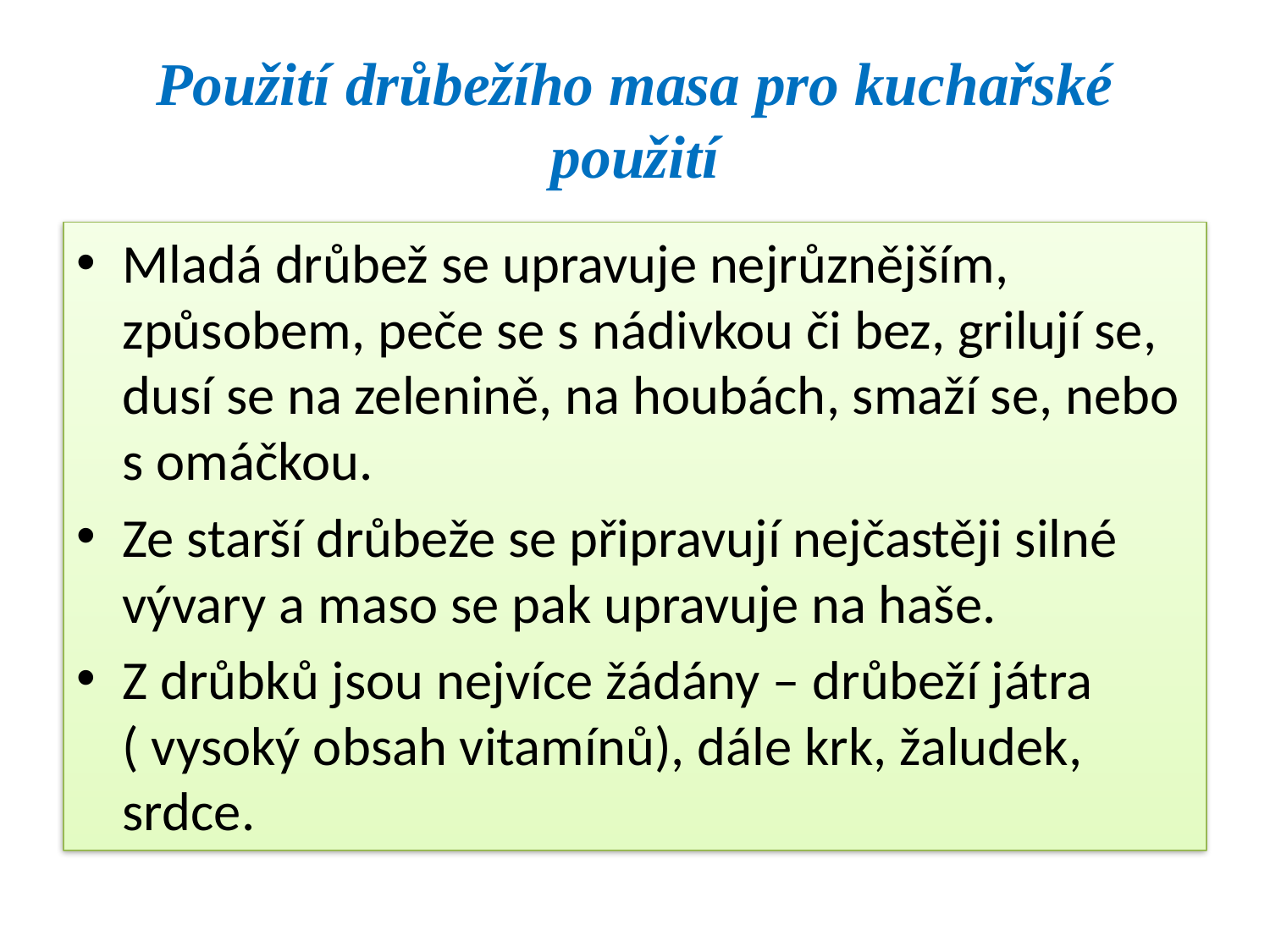

# Použití drůbežího masa pro kuchařské použití
Mladá drůbež se upravuje nejrůznějším, způsobem, peče se s nádivkou či bez, grilují se, dusí se na zelenině, na houbách, smaží se, nebo s omáčkou.
Ze starší drůbeže se připravují nejčastěji silné vývary a maso se pak upravuje na haše.
Z drůbků jsou nejvíce žádány – drůbeží játra ( vysoký obsah vitamínů), dále krk, žaludek, srdce.